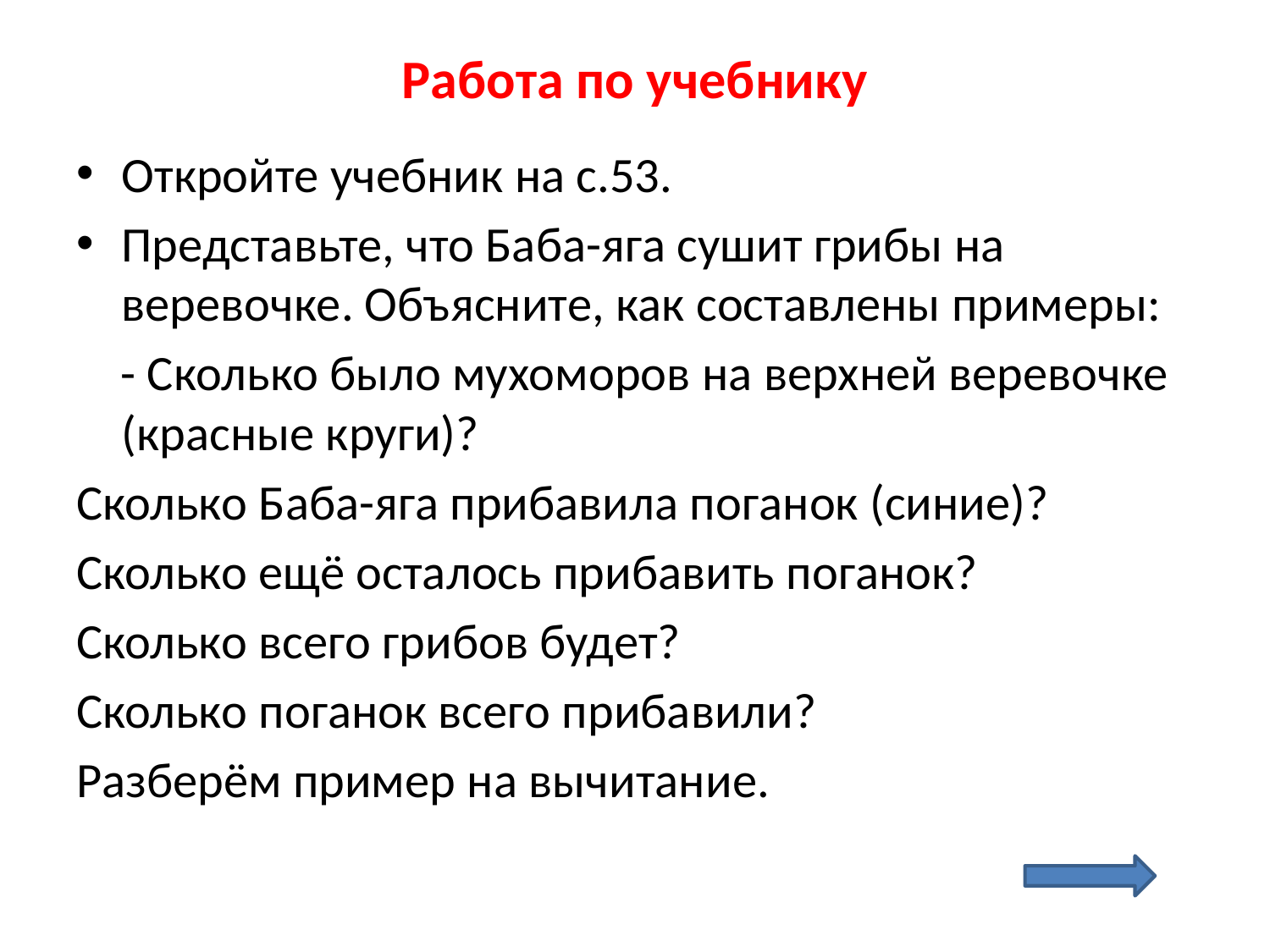

# Работа по учебнику
Откройте учебник на с.53.
Представьте, что Баба-яга сушит грибы на веревочке. Объясните, как составлены примеры:
    - Сколько было мухоморов на верхней веревочке (красные круги)?
Сколько Баба-яга прибавила поганок (синие)?
Сколько ещё осталось прибавить поганок?
Сколько всего грибов будет?
Сколько поганок всего прибавили?
Разберём пример на вычитание.